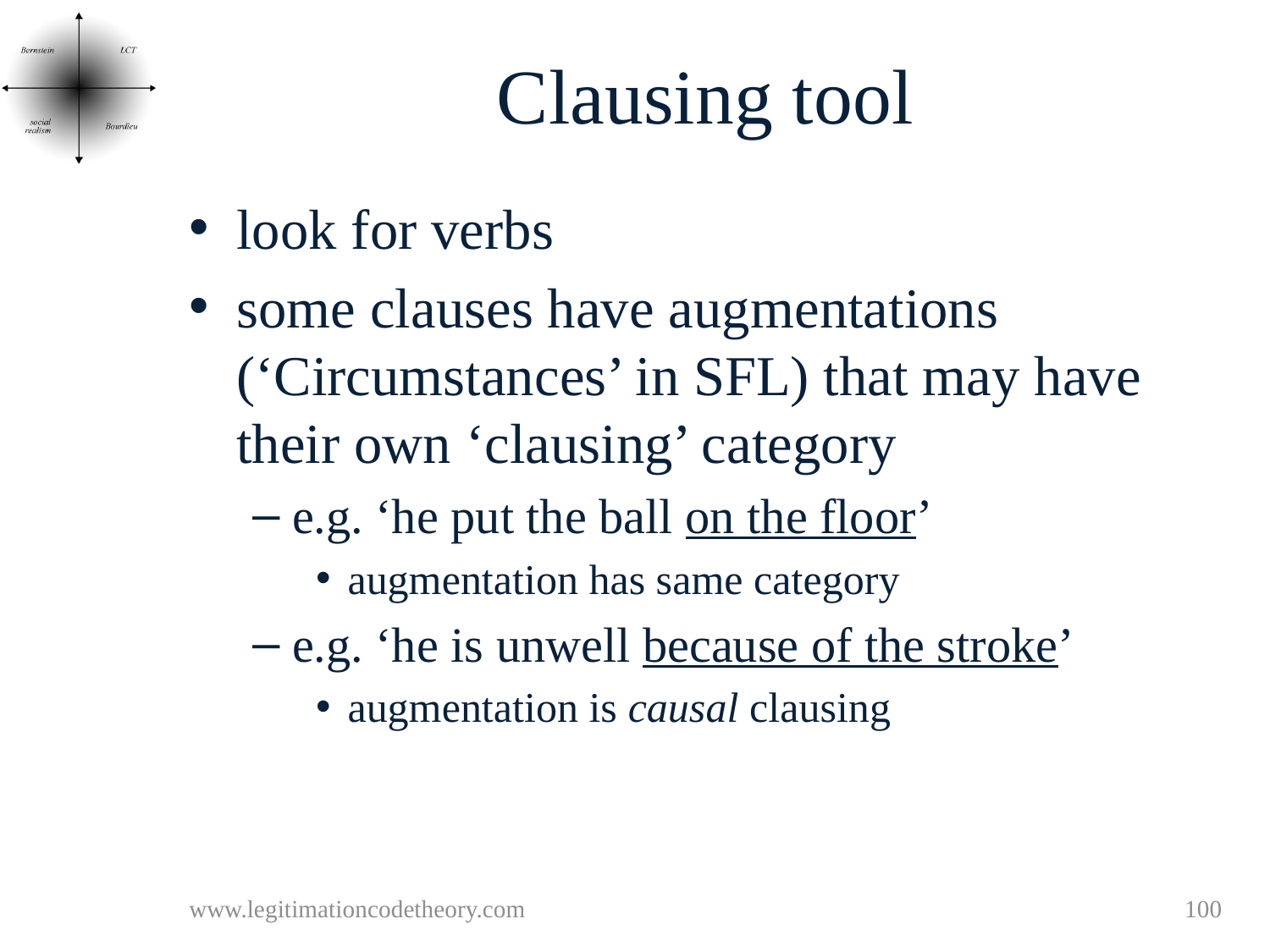

# Clausing tool

look for verbs
some clauses have augmentations (‘Circumstances’ in SFL) that may have their own ‘clausing’ category
e.g. ‘he put the ball on the floor’
augmentation has same category
e.g. ‘he is unwell because of the stroke’
augmentation is causal clausing

www.legitimationcodetheory.com
100